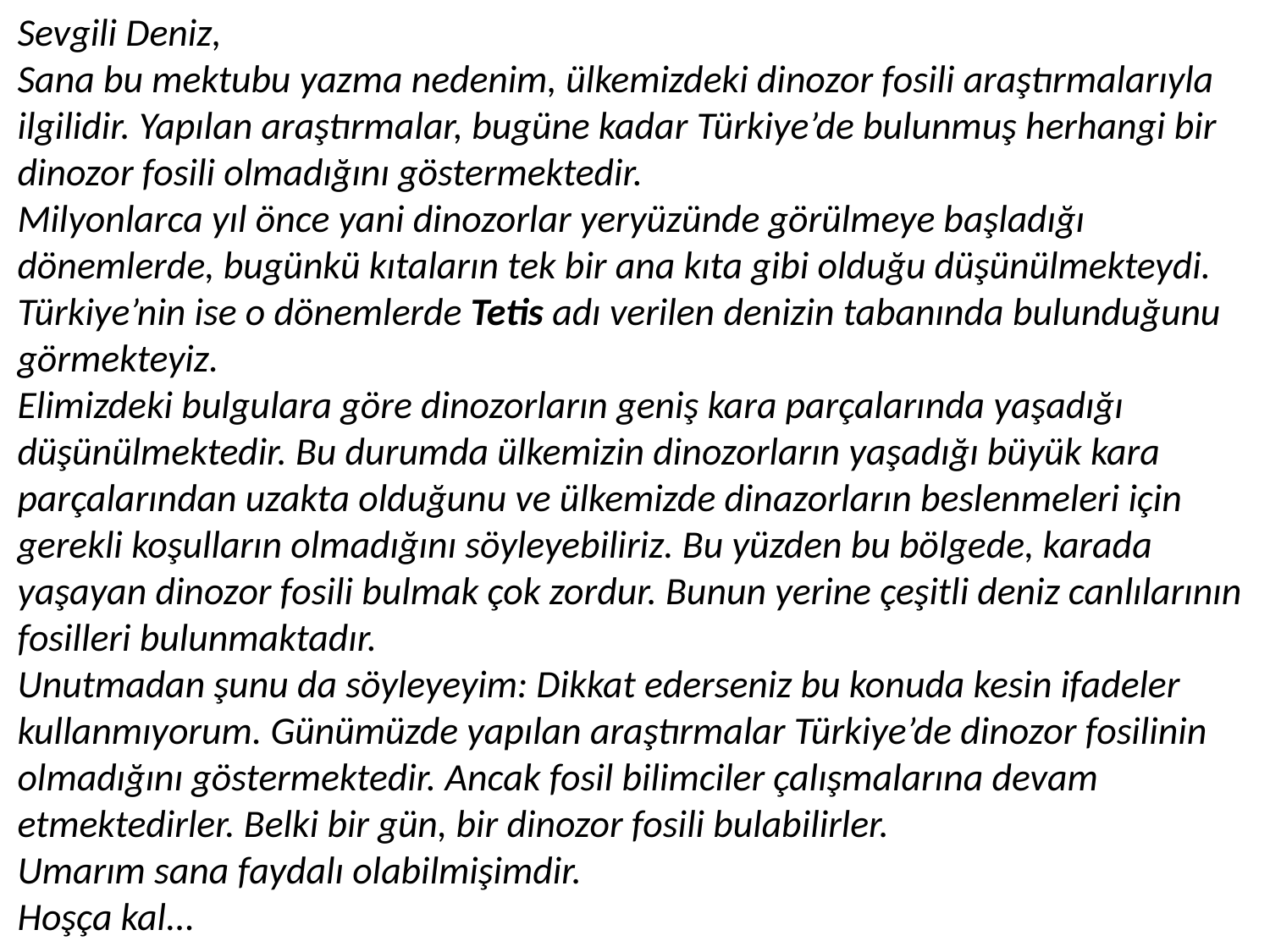

Sevgili Deniz,
Sana bu mektubu yazma nedenim, ülkemizdeki dinozor fosili araştırmalarıyla ilgilidir. Yapılan araştırmalar, bugüne kadar Türkiye’de bulunmuş herhangi bir dinozor fosili olmadığını göstermektedir.
Milyonlarca yıl önce yani dinozorlar yeryüzünde görülmeye başladığı dönemlerde, bugünkü kıtaların tek bir ana kıta gibi olduğu düşünülmekteydi. Türkiye’nin ise o dönemlerde Tetis adı verilen denizin tabanında bulunduğunu görmekteyiz.
Elimizdeki bulgulara göre dinozorların geniş kara parçalarında yaşadığı düşünülmektedir. Bu durumda ülkemizin dinozorların yaşadığı büyük kara parçalarından uzakta olduğunu ve ülkemizde dinazorların beslenmeleri için gerekli koşulların olmadığını söyleyebiliriz. Bu yüzden bu bölgede, karada yaşayan dinozor fosili bulmak çok zordur. Bunun yerine çeşitli deniz canlılarının fosilleri bulunmaktadır.
Unutmadan şunu da söyleyeyim: Dikkat ederseniz bu konuda kesin ifadeler
kullanmıyorum. Günümüzde yapılan araştırmalar Türkiye’de dinozor fosilinin olmadığını göstermektedir. Ancak fosil bilimciler çalışmalarına devam etmektedirler. Belki bir gün, bir dinozor fosili bulabilirler.
Umarım sana faydalı olabilmişimdir.
Hoşça kal...